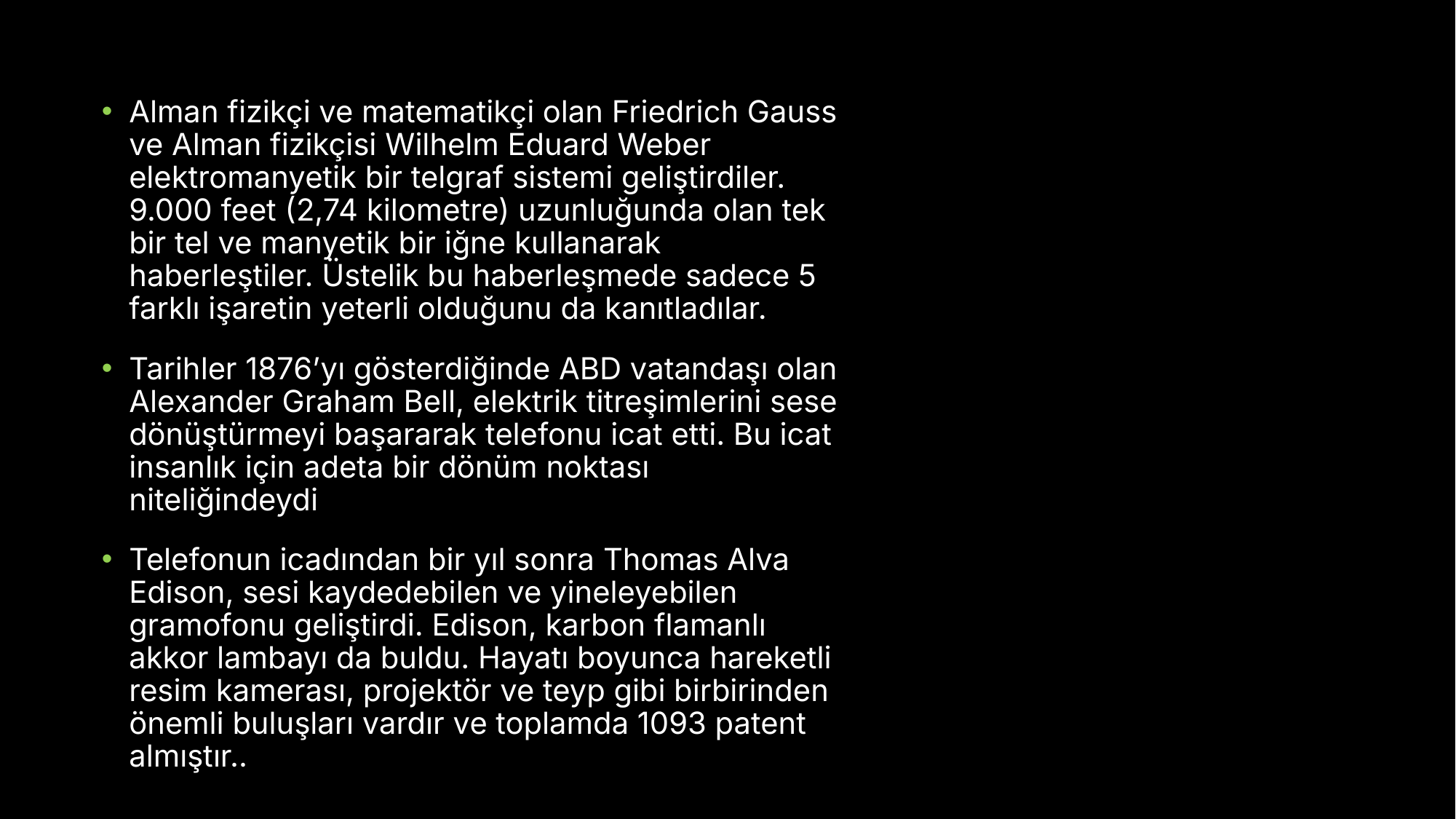

Alman fizikçi ve matematikçi olan Friedrich Gauss ve Alman fizikçisi Wilhelm Eduard Weber elektromanyetik bir telgraf sistemi geliştirdiler. 9.000 feet (2,74 kilometre) uzunluğunda olan tek bir tel ve manyetik bir iğne kullanarak haberleştiler. Üstelik bu haberleşmede sadece 5 farklı işaretin yeterli olduğunu da kanıtladılar.
Tarihler 1876’yı gösterdiğinde ABD vatandaşı olan Alexander Graham Bell, elektrik titreşimlerini sese dönüştürmeyi başararak telefonu icat etti. Bu icat insanlık için adeta bir dönüm noktası niteliğindeydi
Telefonun icadından bir yıl sonra Thomas Alva Edison, sesi kaydedebilen ve yineleyebilen gramofonu geliştirdi. Edison, karbon flamanlı akkor lambayı da buldu. Hayatı boyunca hareketli resim kamerası, projektör ve teyp gibi birbirinden önemli buluşları vardır ve toplamda 1093 patent almıştır..
#